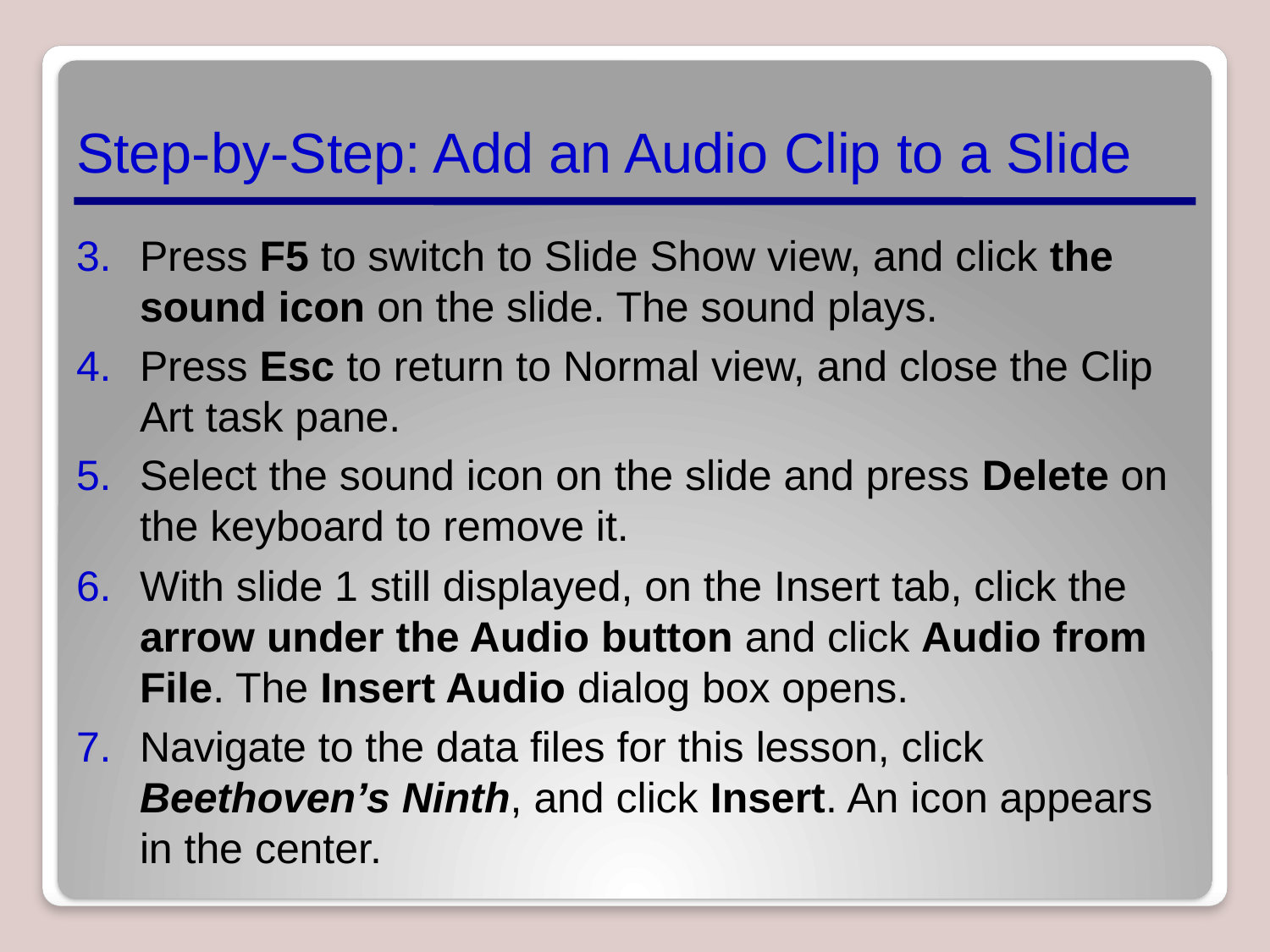

# Step-by-Step: Add an Audio Clip to a Slide
Press F5 to switch to Slide Show view, and click the sound icon on the slide. The sound plays.
Press Esc to return to Normal view, and close the Clip Art task pane.
Select the sound icon on the slide and press Delete on the keyboard to remove it.
With slide 1 still displayed, on the Insert tab, click the arrow under the Audio button and click Audio from File. The Insert Audio dialog box opens.
Navigate to the data files for this lesson, click Beethoven’s Ninth, and click Insert. An icon appears in the center.